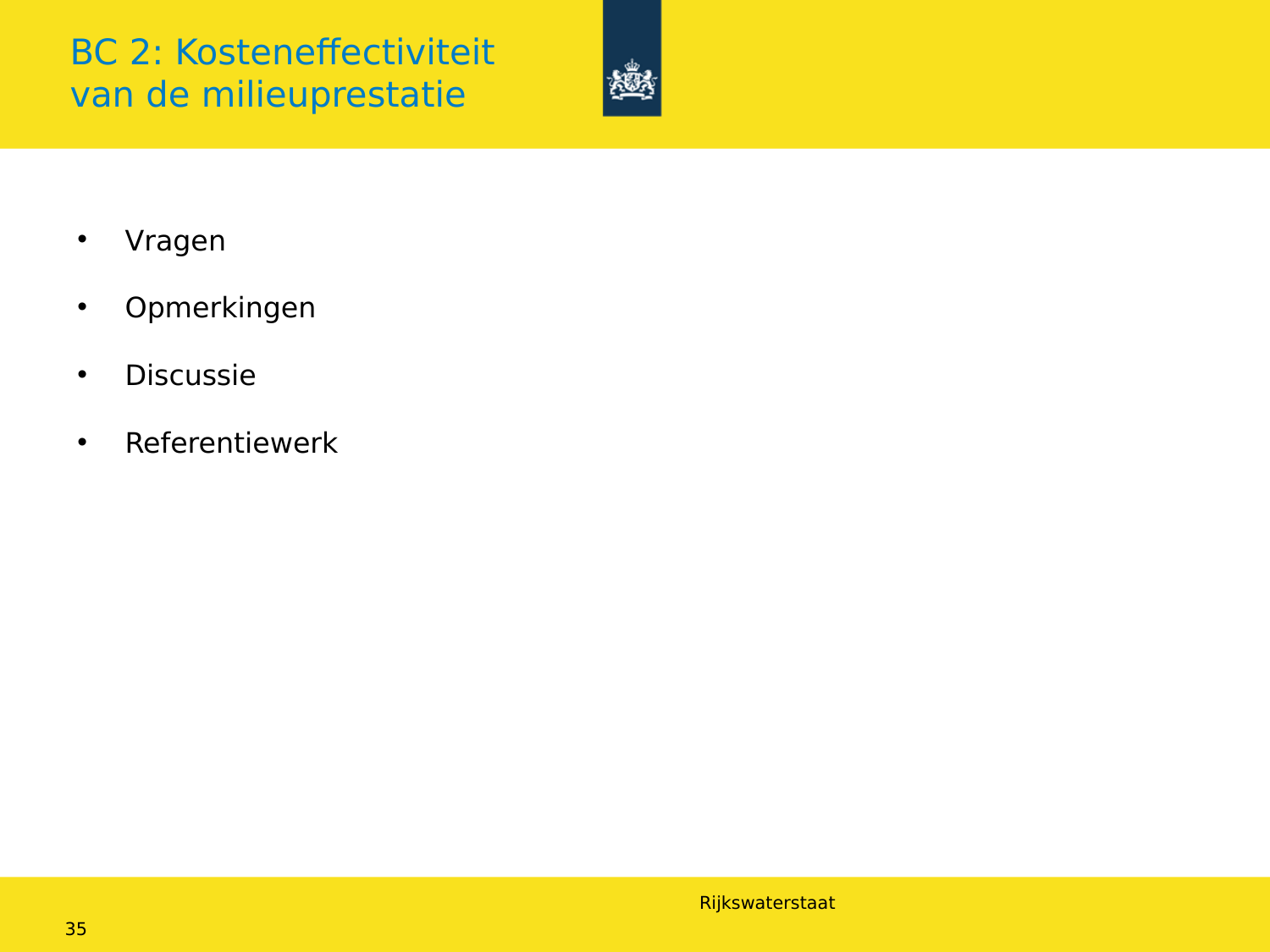

# BC 2: Kosteneffectiviteit van de milieuprestatie
Vragen

Opmerkingen

Discussie

Referentiewerk